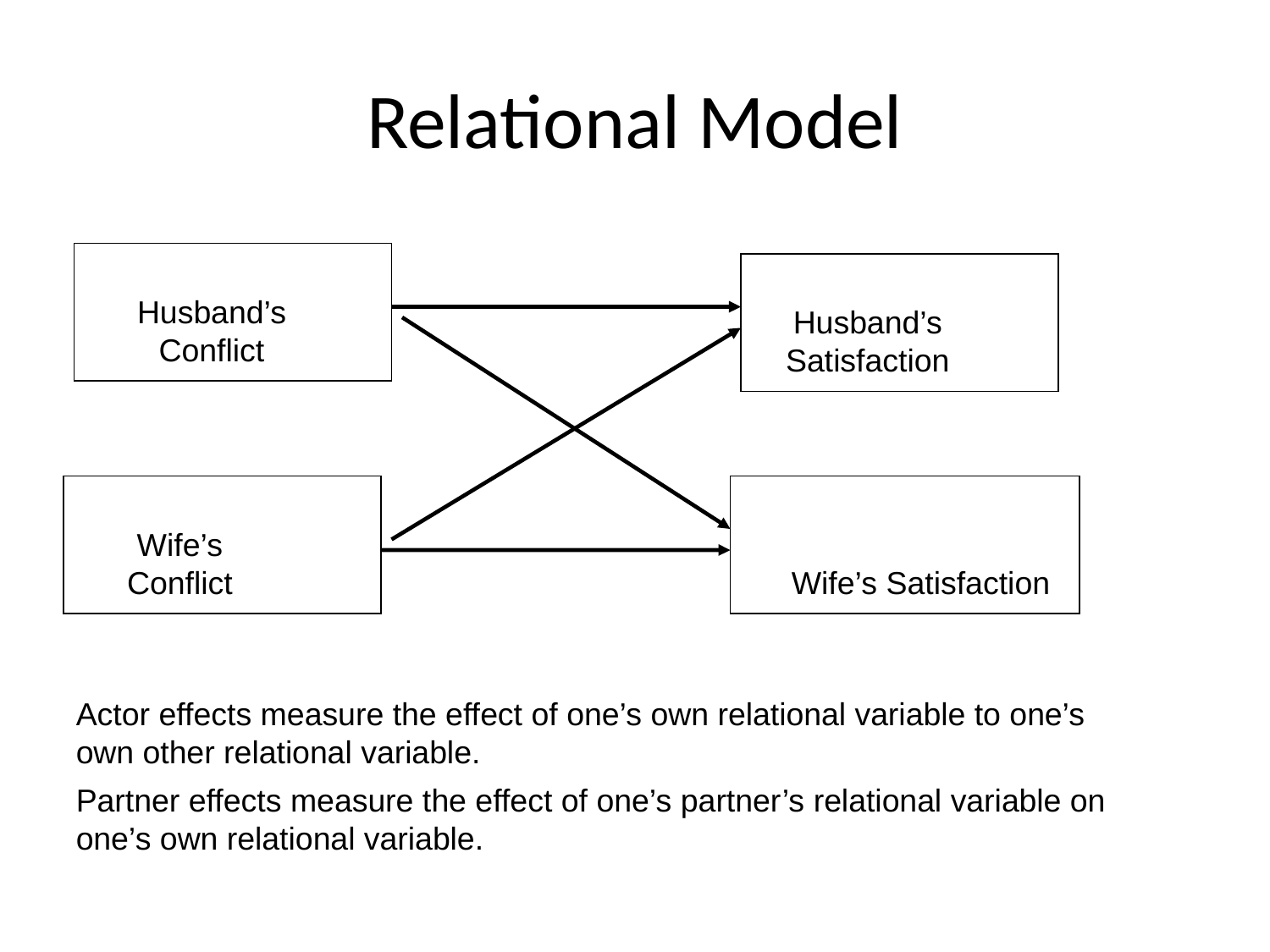

# Relational Model

Husband’s Conflict
Husband’s Satisfaction

Wife’s Conflict
Wife’s Satisfaction

Actor effects measure the effect of one’s own relational variable to one’s own other relational variable.
Partner effects measure the effect of one’s partner’s relational variable on one’s own relational variable.